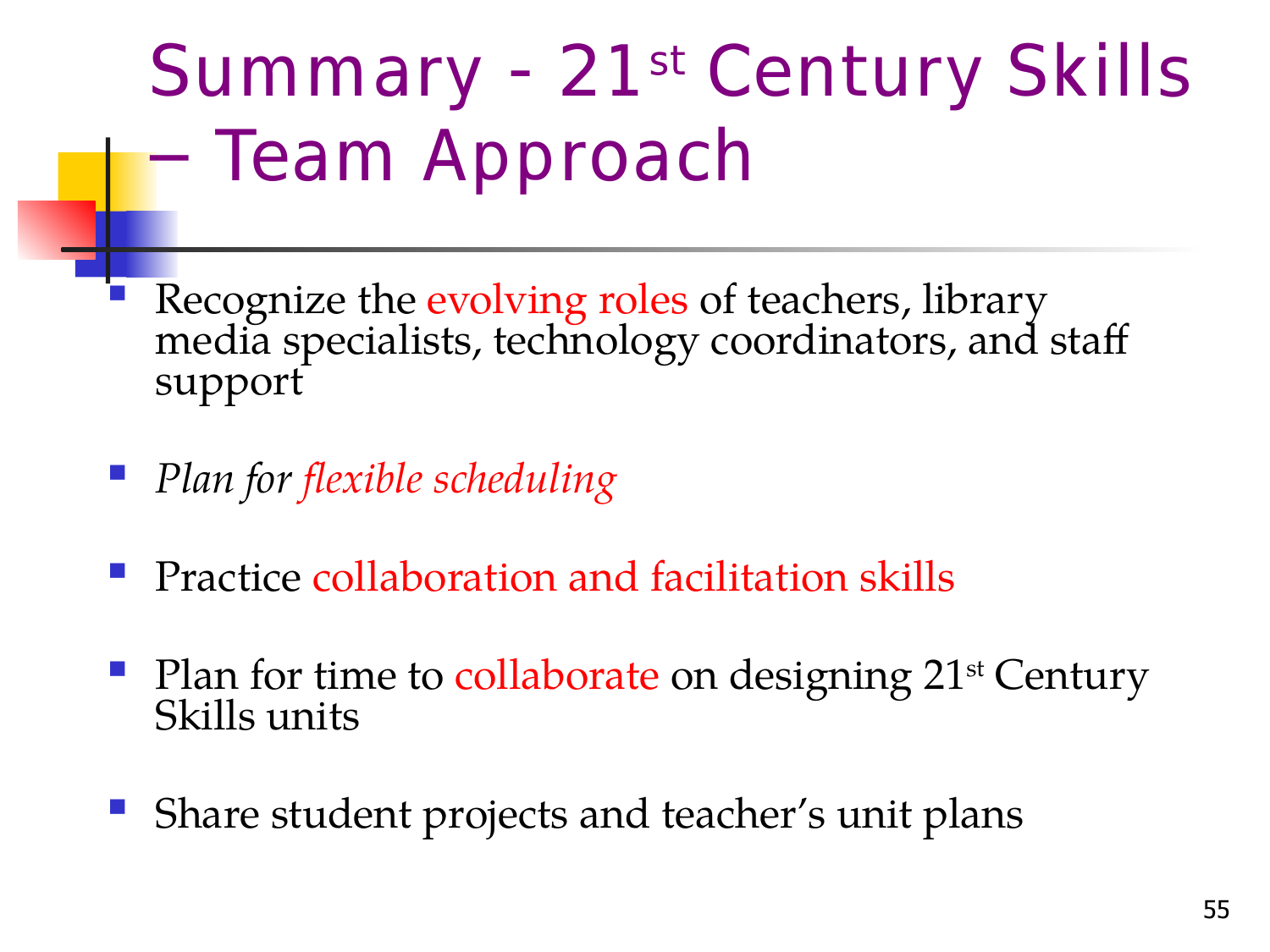

# Summary - 21st Century Skills – Team Approach
Recognize the evolving roles of teachers, library media specialists, technology coordinators, and staff support

Plan for flexible scheduling

Practice collaboration and facilitation skills

Plan for time to collaborate on designing 21st Century Skills units

Share student projects and teacher’s unit plans
55